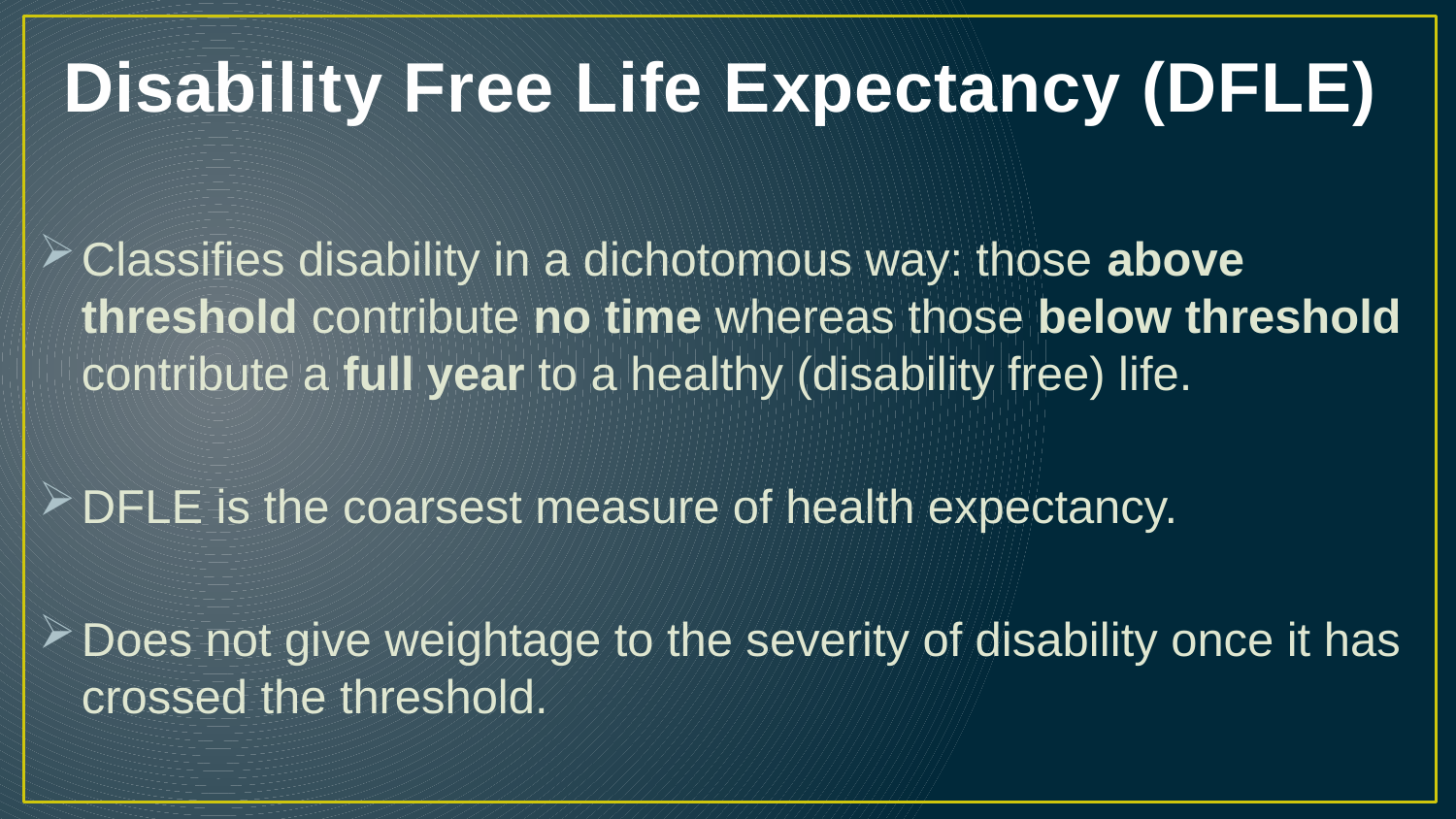

# Disability Free Life Expectancy (DFLE)

Classifies disability in a dichotomous way: those above threshold contribute no time whereas those below threshold contribute a full year to a healthy (disability free) life.

DFLE is the coarsest measure of health expectancy.

Does not give weightage to the severity of disability once it has crossed the threshold.